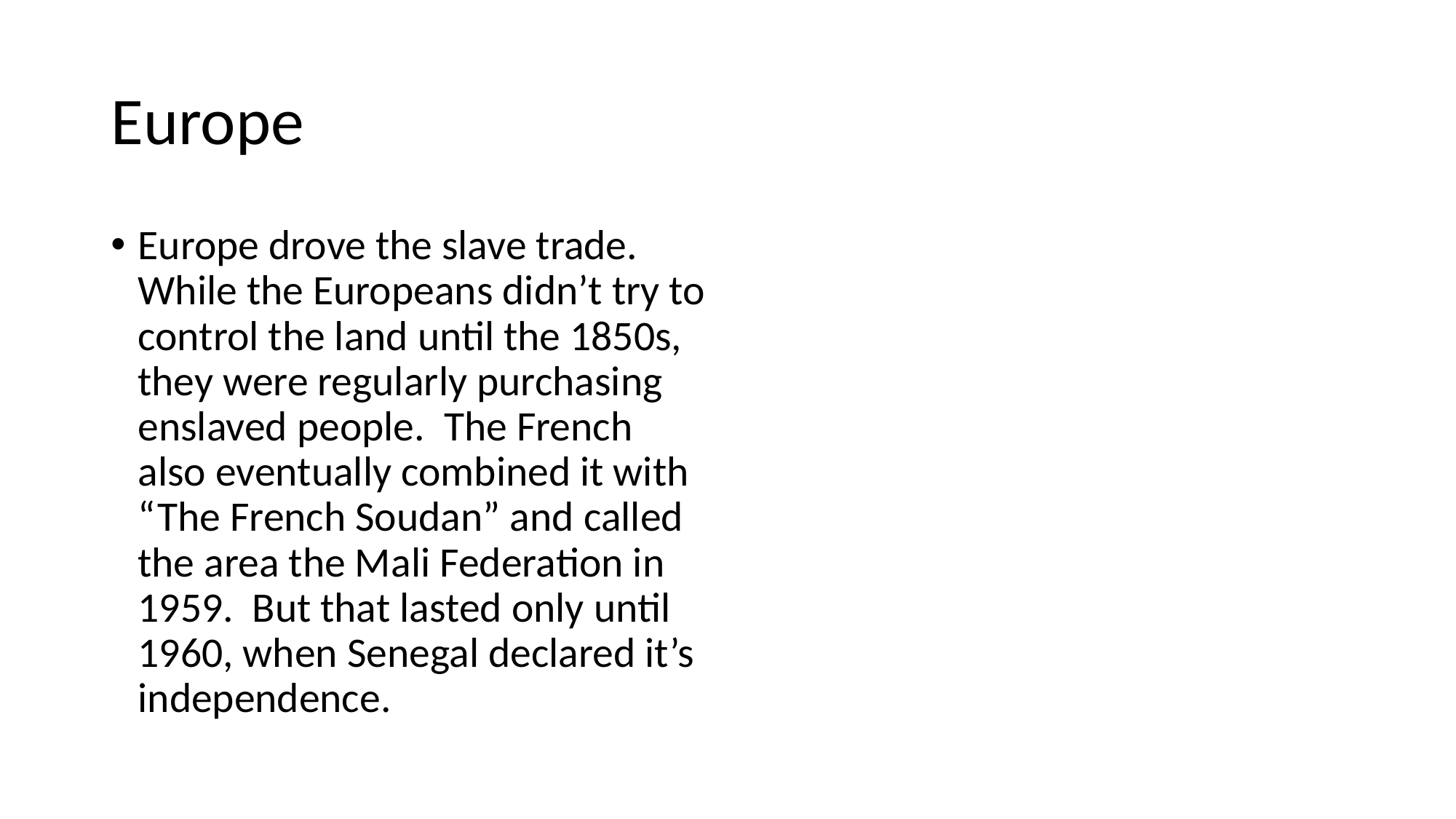

# Europe
Europe drove the slave trade.  While the Europeans didn’t try to control the land until the 1850s, they were regularly purchasing enslaved people.  The French also eventually combined it with “The French Soudan” and called the area the Mali Federation in 1959.  But that lasted only until 1960, when Senegal declared it’s independence.